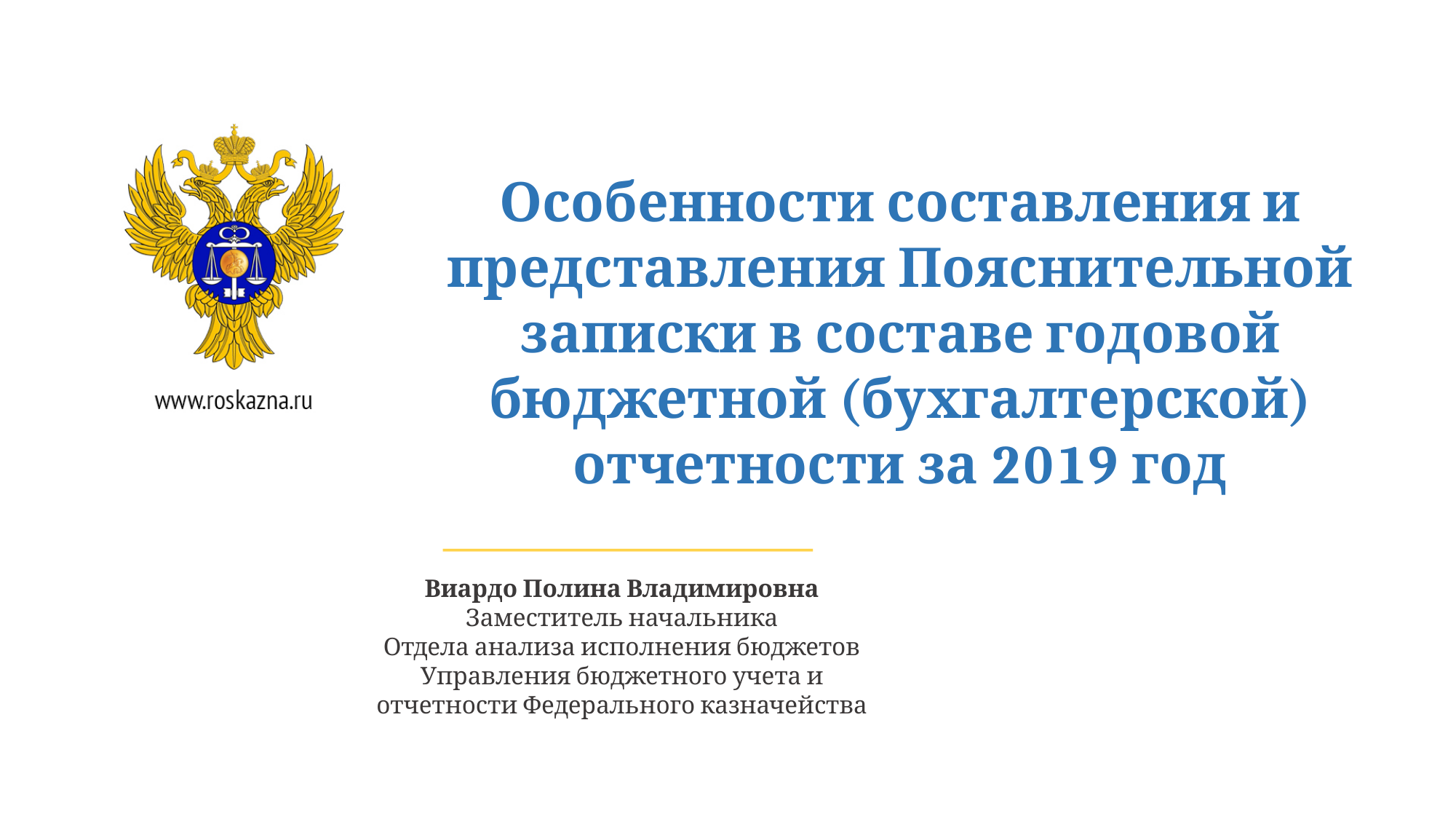

Особенности составления и представления Пояснительной записки в составе годовой бюджетной (бухгалтерской) отчетности за 2019 год
Виардо Полина Владимировна
Заместитель начальника
Отдела анализа исполнения бюджетов Управления бюджетного учета и отчетности Федерального казначейства